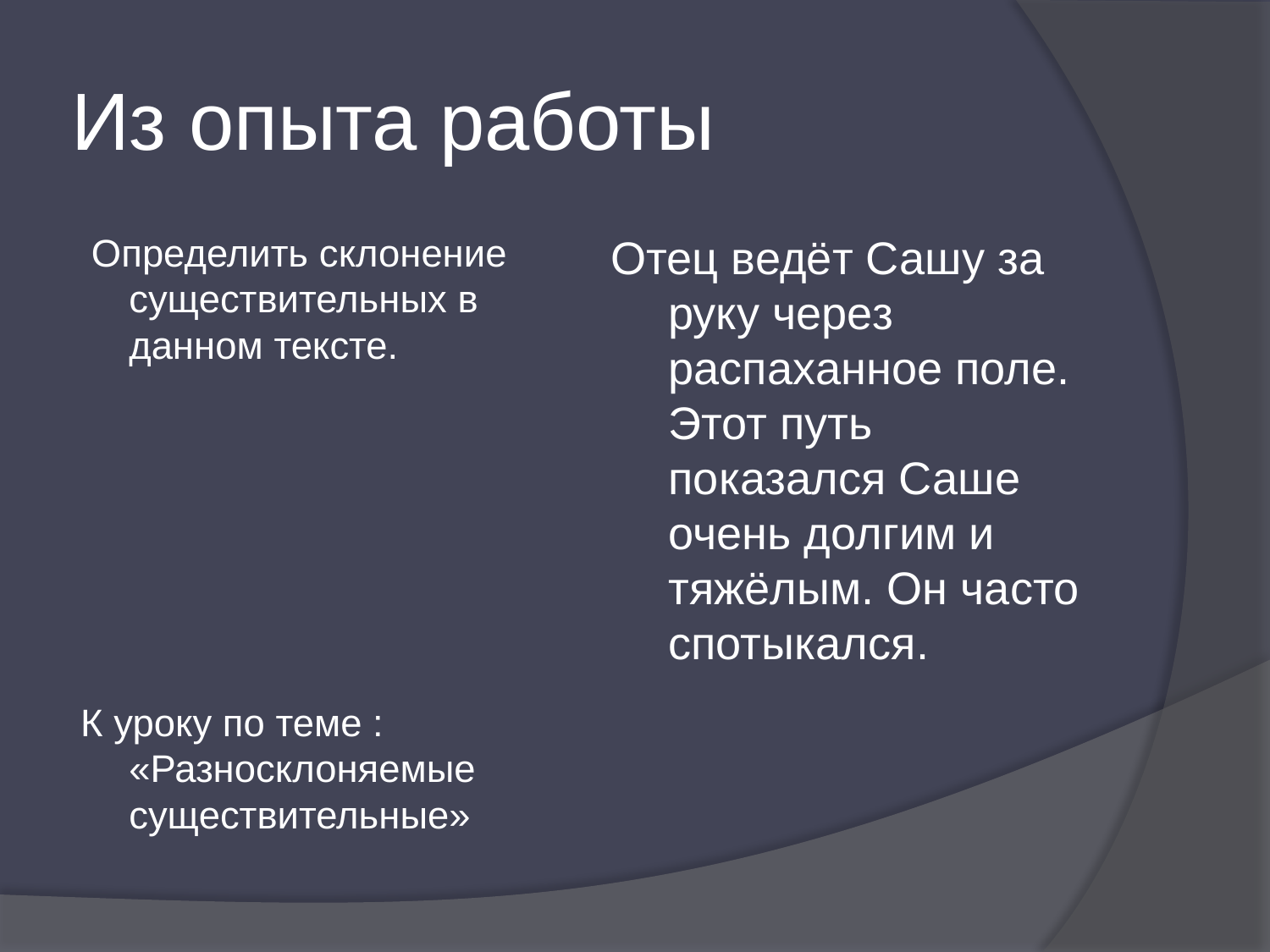

# Из опыта работы

 Определить склонение существительных в данном тексте.

К уроку по теме : «Разносклоняемые существительные»
Отец ведёт Сашу за руку через распаханное поле. Этот путь показался Саше очень долгим и тяжёлым. Он часто спотыкался.